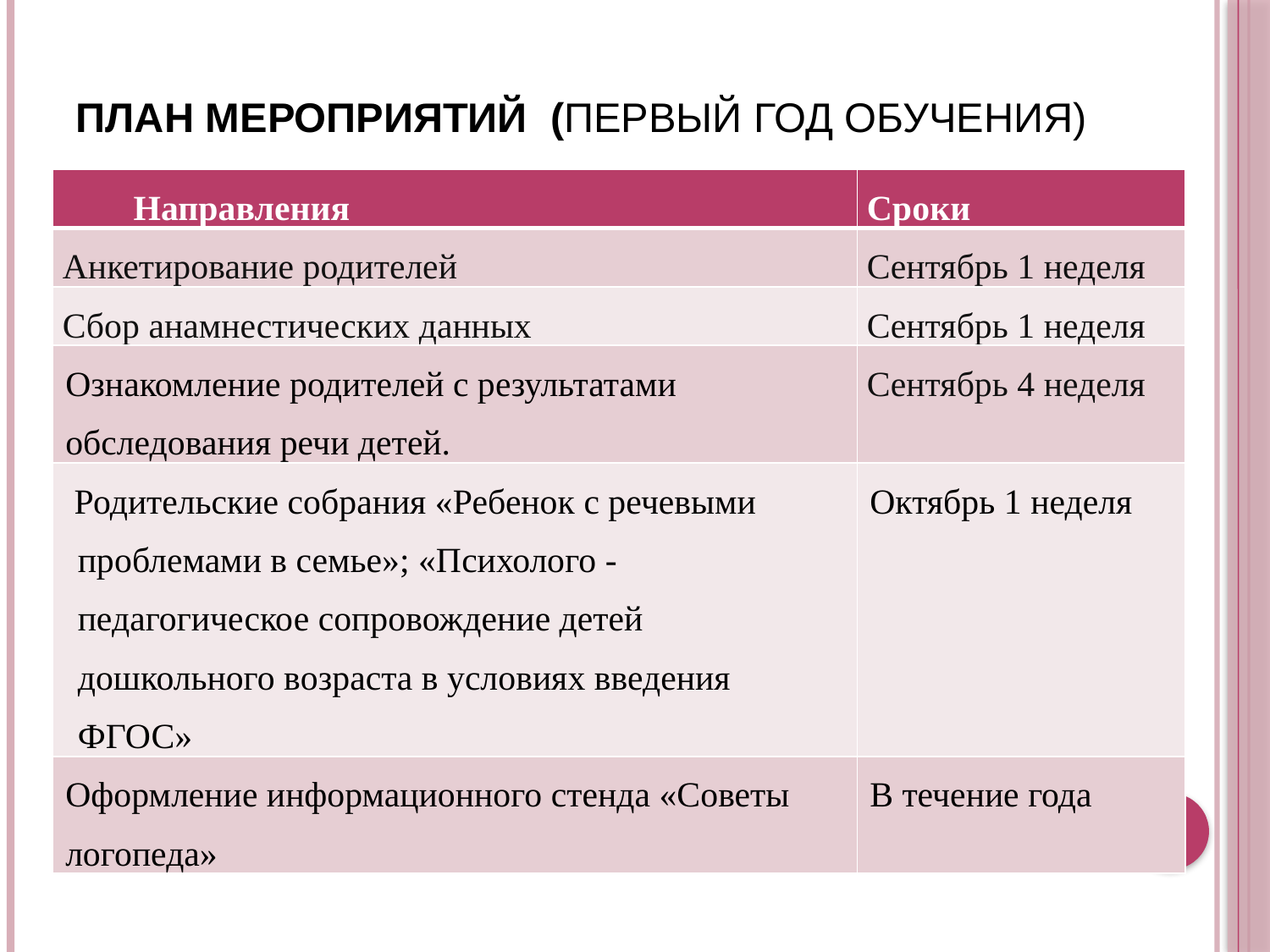

# ПЛАН МЕРОПРИЯТИЙ  (первый год обучения)
| Направления | Сроки |
| --- | --- |
| Анкетирование родителей | Сентябрь 1 неделя |
| Сбор анамнестических данных | Сентябрь 1 неделя |
| Ознакомление родителей с результатами обследования речи детей. | Сентябрь 4 неделя |
| Родительские собрания «Ребенок с речевыми проблемами в семье»; «Психолого - педагогическое сопровождение детей дошкольного возраста в условиях введения ФГОС» | Октябрь 1 неделя |
| Оформление информационного стенда «Советы логопеда» | В течение года |